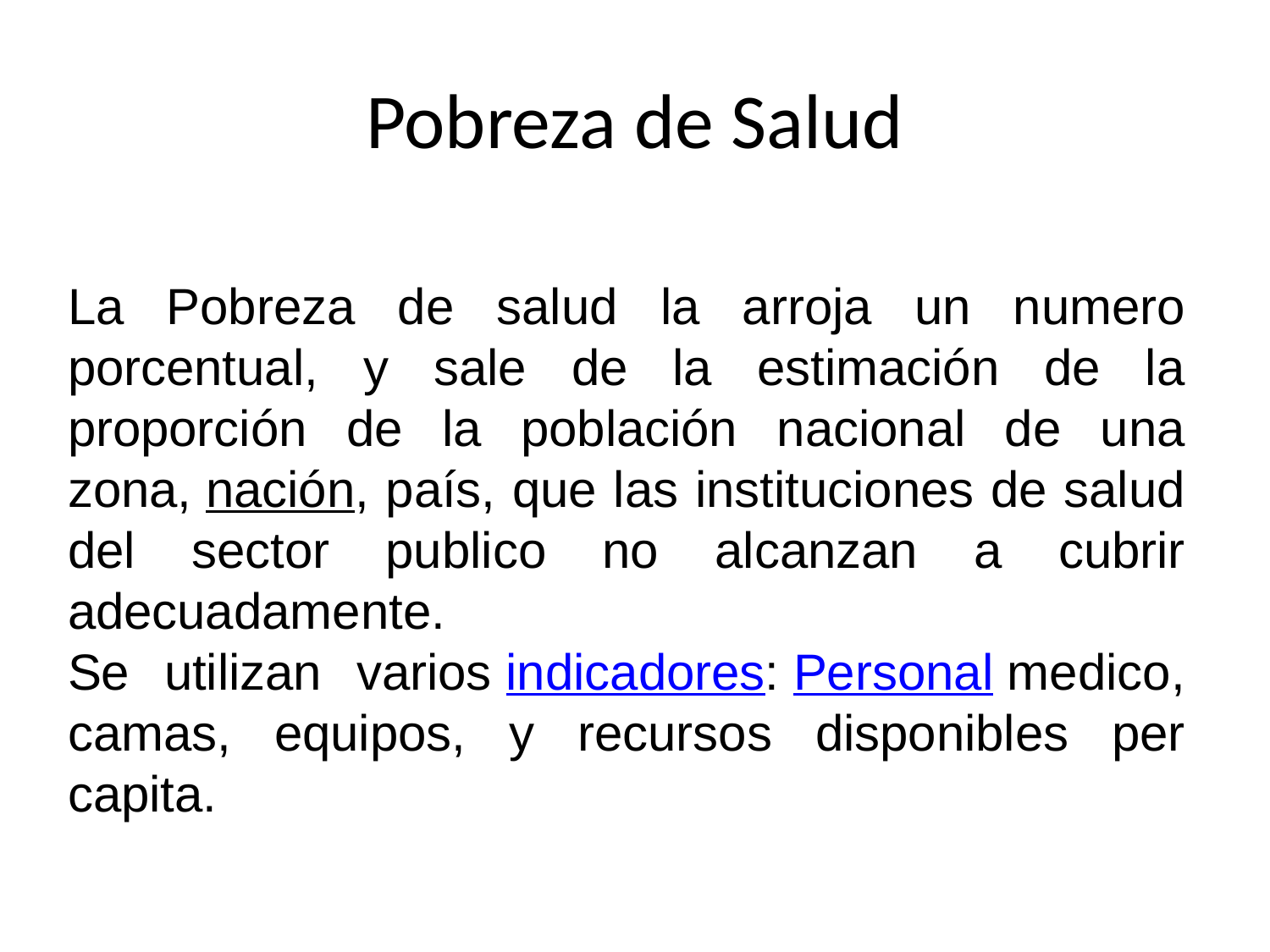

# Pobreza de Salud
La Pobreza de salud la arroja un numero porcentual, y sale de la estimación de la proporción de la población nacional de una zona, nación, país, que las instituciones de salud del sector publico no alcanzan a cubrir adecuadamente.
Se utilizan varios indicadores: Personal medico, camas, equipos, y recursos disponibles per capita.